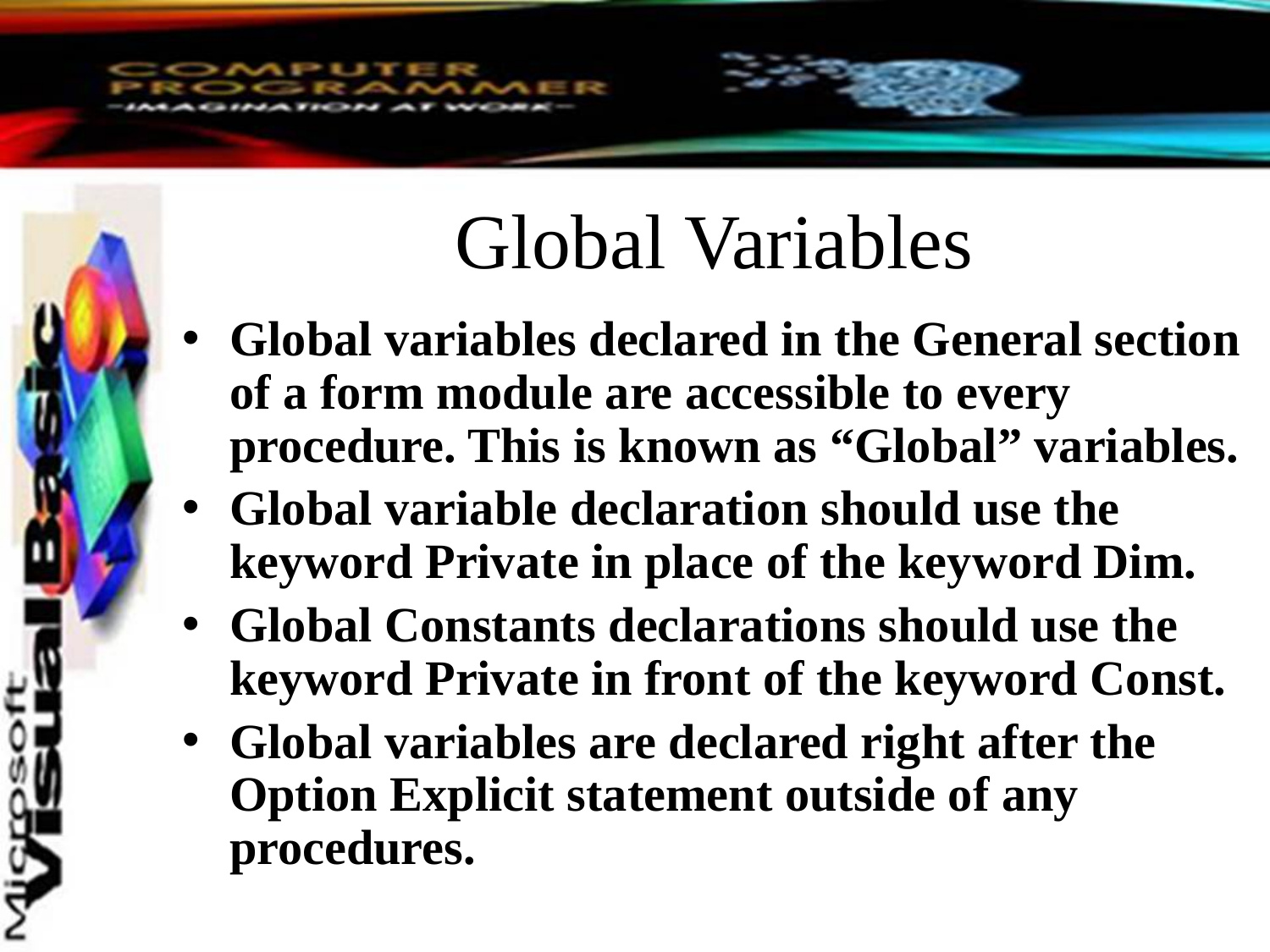

# Global Variables
Global variables declared in the General section of a form module are accessible to every procedure. This is known as “Global” variables.
Global variable declaration should use the keyword Private in place of the keyword Dim.
Global Constants declarations should use the keyword Private in front of the keyword Const.
Global variables are declared right after the Option Explicit statement outside of any procedures.